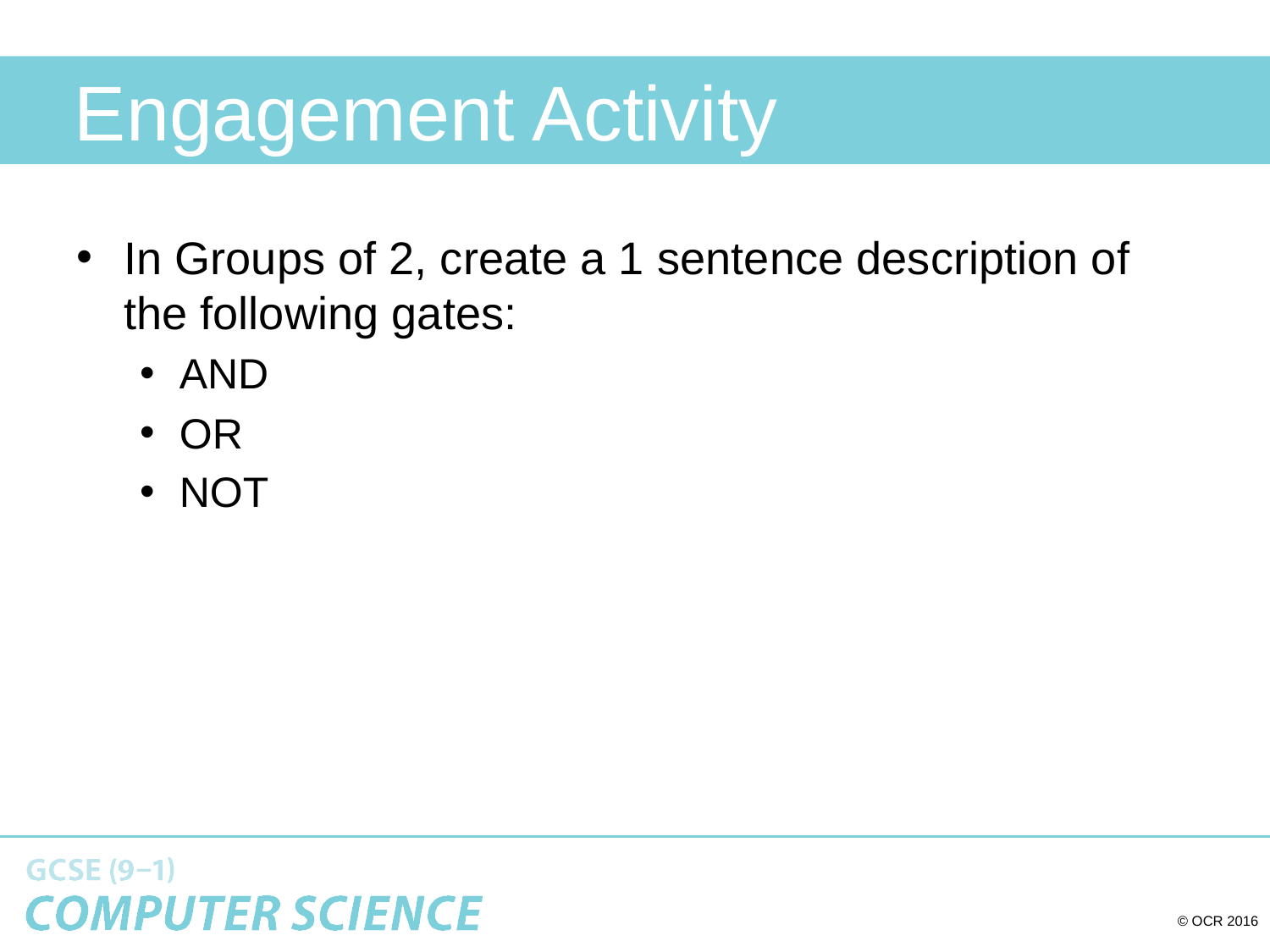

# Engagement Activity
In Groups of 2, create a 1 sentence description of the following gates:
AND
OR
NOT